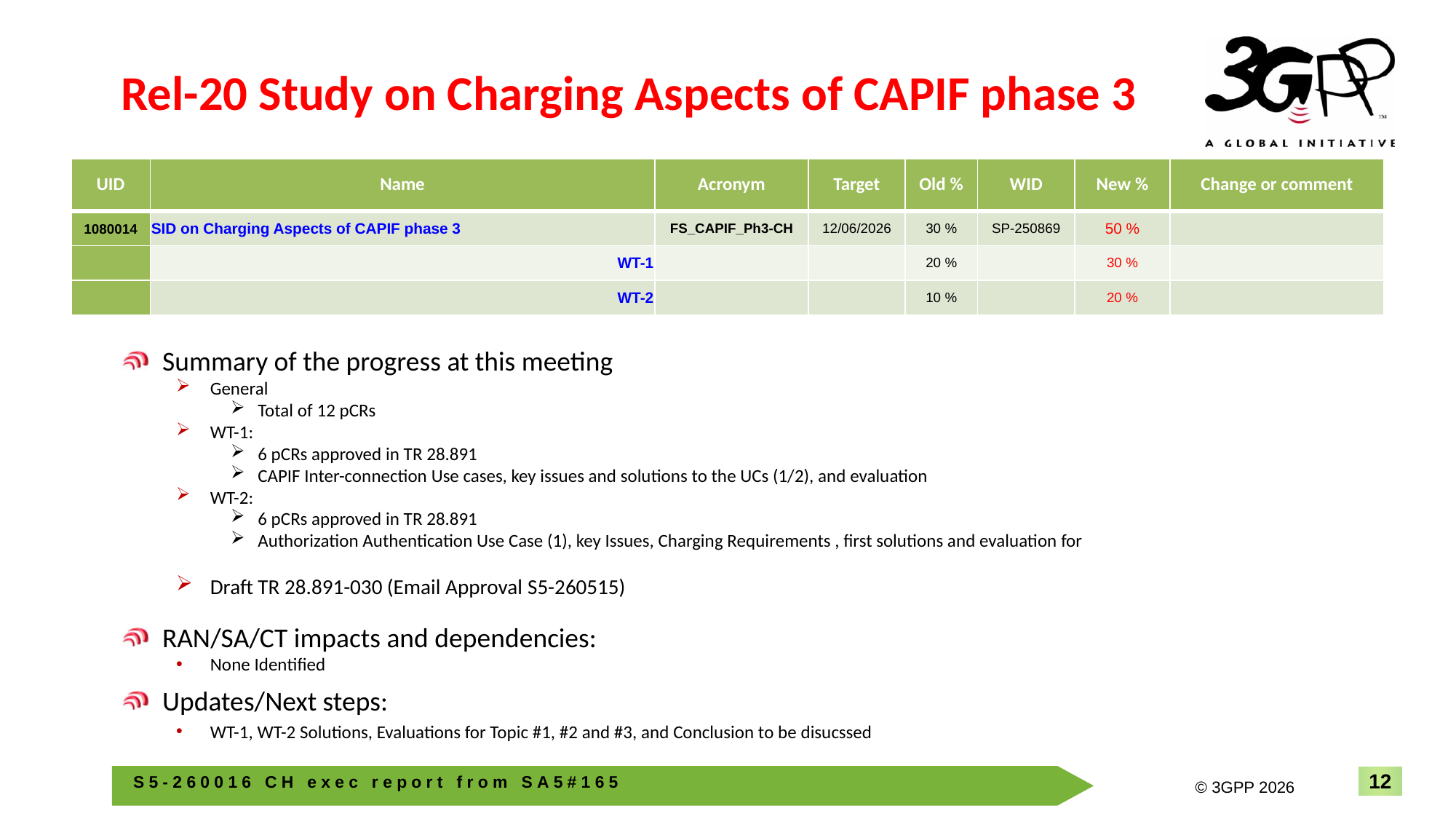

# Rel-20 Study on Charging Aspects of CAPIF phase 3
| UID | Name | Acronym | Target | Old % | WID | New % | Change or comment |
| --- | --- | --- | --- | --- | --- | --- | --- |
| 1080014 | SID on Charging Aspects of CAPIF phase 3 | FS\_CAPIF\_Ph3-CH | 12/06/2026 | 30 % | SP-250869 | 50 % |  |
|  | WT-1 |  |  | 20 % |  | 30 % |  |
|  | WT-2 |  |  | 10 % |  | 20 % |  |
Summary of the progress at this meeting
General
Total of 12 pCRs
WT-1:
6 pCRs approved in TR 28.891
CAPIF Inter-connection Use cases, key issues and solutions to the UCs (1/2), and evaluation
WT-2:
6 pCRs approved in TR 28.891
Authorization Authentication Use Case (1), key Issues, Charging Requirements , first solutions and evaluation for

Draft TR 28.891-030 (Email Approval S5-260515)

RAN/SA/CT impacts and dependencies:
None Identified
Updates/Next steps:
WT-1, WT-2 Solutions, Evaluations for Topic #1, #2 and #3, and Conclusion to be disucssed